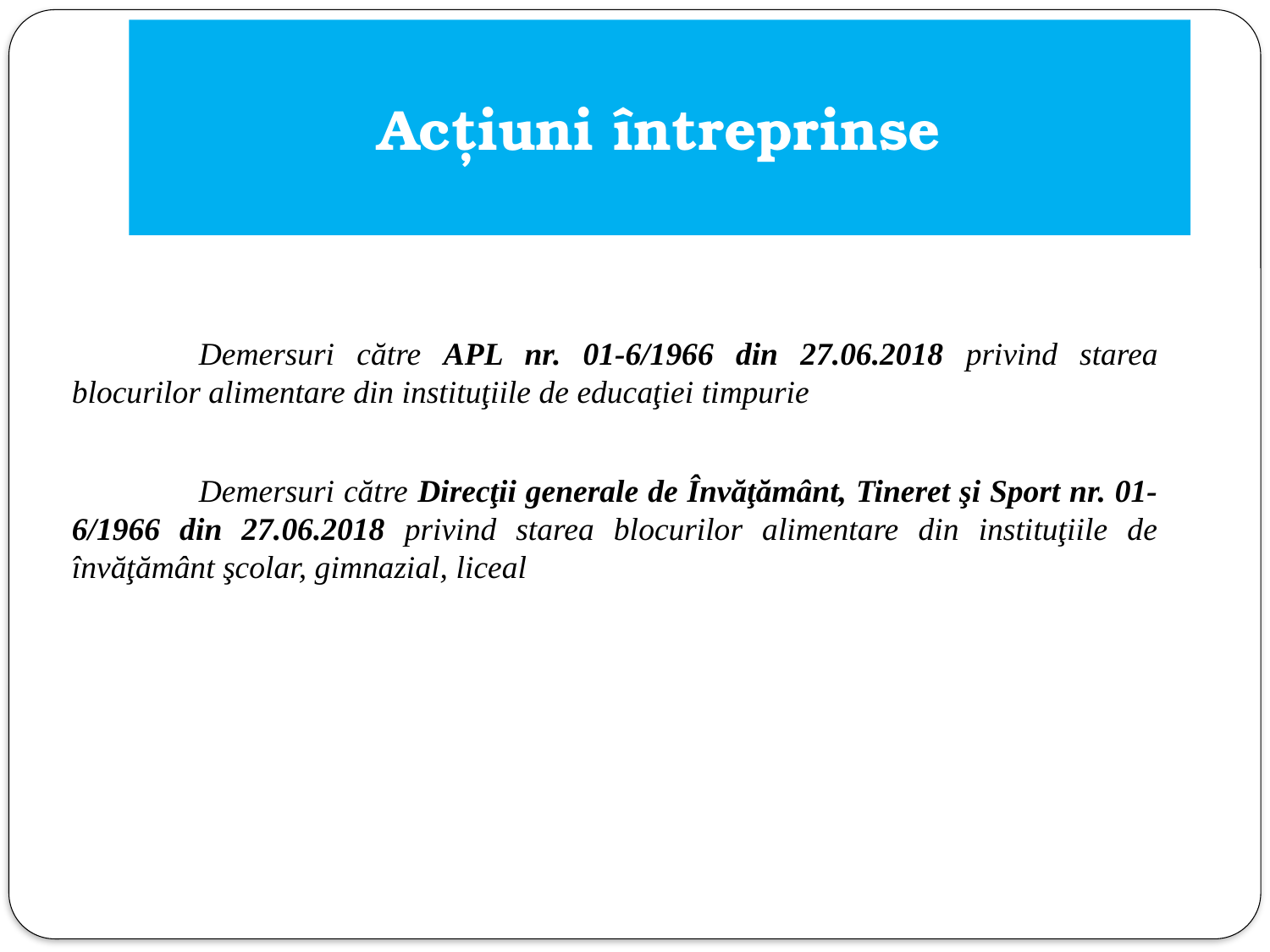

Acțiuni întreprinse

	Demersuri către APL nr. 01-6/1966 din 27.06.2018 privind starea blocurilor alimentare din instituţiile de educaţiei timpurie

	Demersuri către Direcţii generale de Învăţământ, Tineret şi Sport nr. 01-6/1966 din 27.06.2018 privind starea blocurilor alimentare din instituţiile de învăţământ şcolar, gimnazial, liceal